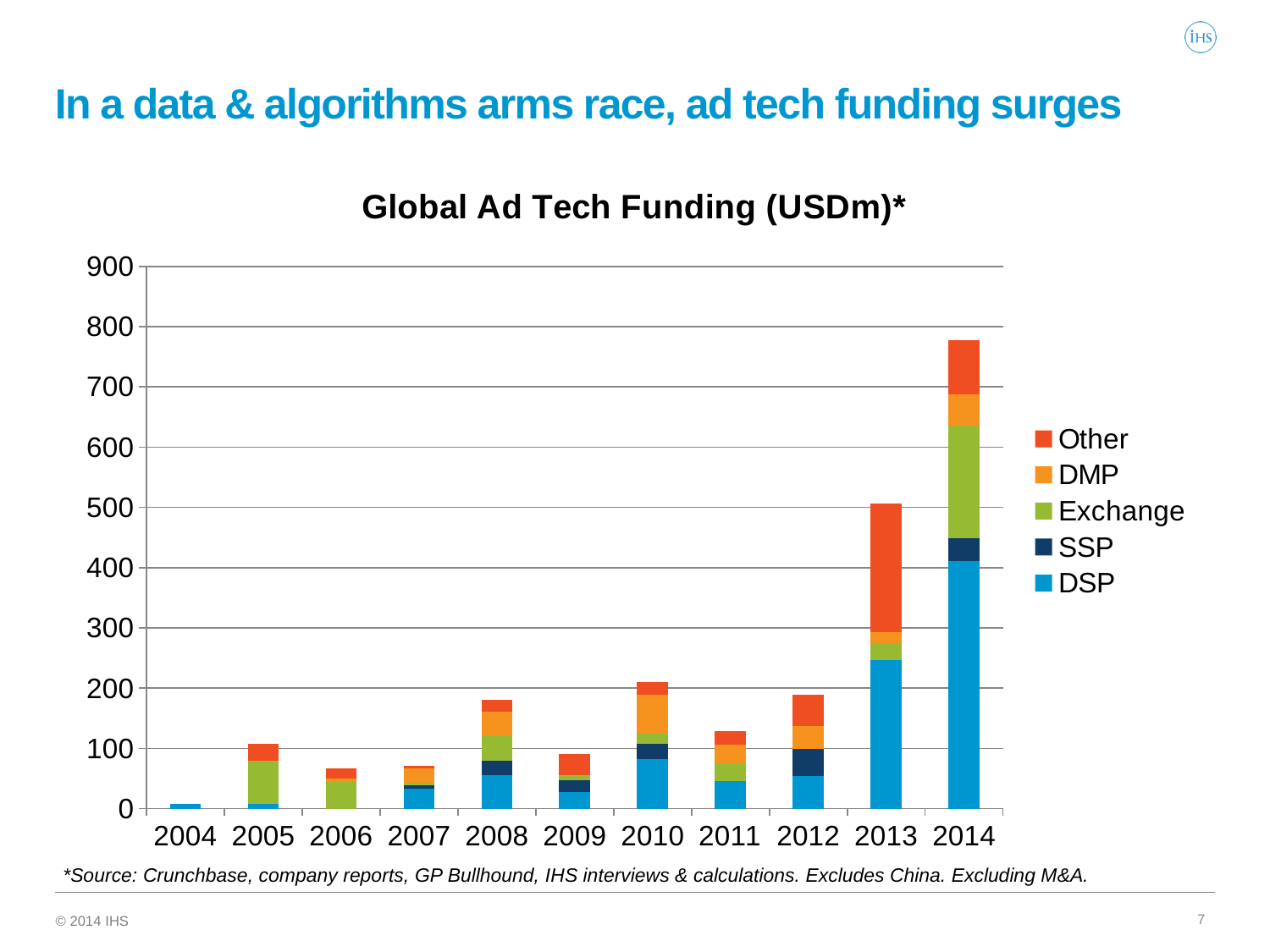

# In a data & algorithms arms race, ad tech funding surges

### Chart: Global Ad Tech Funding (USDm)*

| Category | DSP | SSP | Exchange | DMP | Other |
|---|---|---|---|---|---|
| 2004 | 8.0 | 0.0 | 0.0 | 0.0 | 0.0 |
| 2005 | 8.0 | 0.00625539468939645 | 71.0 | 0.5 | 27.5 |
| 2006 | 0.0 | 0.0 | 45.0 | 5.5 | 16.5 |
| 2007 | 33.0 | 6.0 | 4.0 | 24.0 | 4.4 |
| 2008 | 56.0 | 24.0 | 42.0 | 38.2 | 20.9 |
| 2009 | 28.0 | 19.0 | 8.0 | 1.0 | 35.2 |
| 2010 | 82.0 | 25.0 | 18.0 | 63.4 | 22.0 |
| 2011 | 46.0 | 0.0 | 29.0 | 30.6 | 23.0 |
| 2012 | 54.0 | 45.0 | 0.0 | 37.6 | 52.5 |
| 2013 | 247.0 | 0.0 | 27.0 | 18.7 | 213.8 |
| 2014 | 411.2399999999992 | 38.0 | 187.0 | 52.0 | 90.0 |
*Source: Crunchbase, company reports, GP Bullhound, IHS interviews & calculations. Excludes China. Excluding M&A.

7